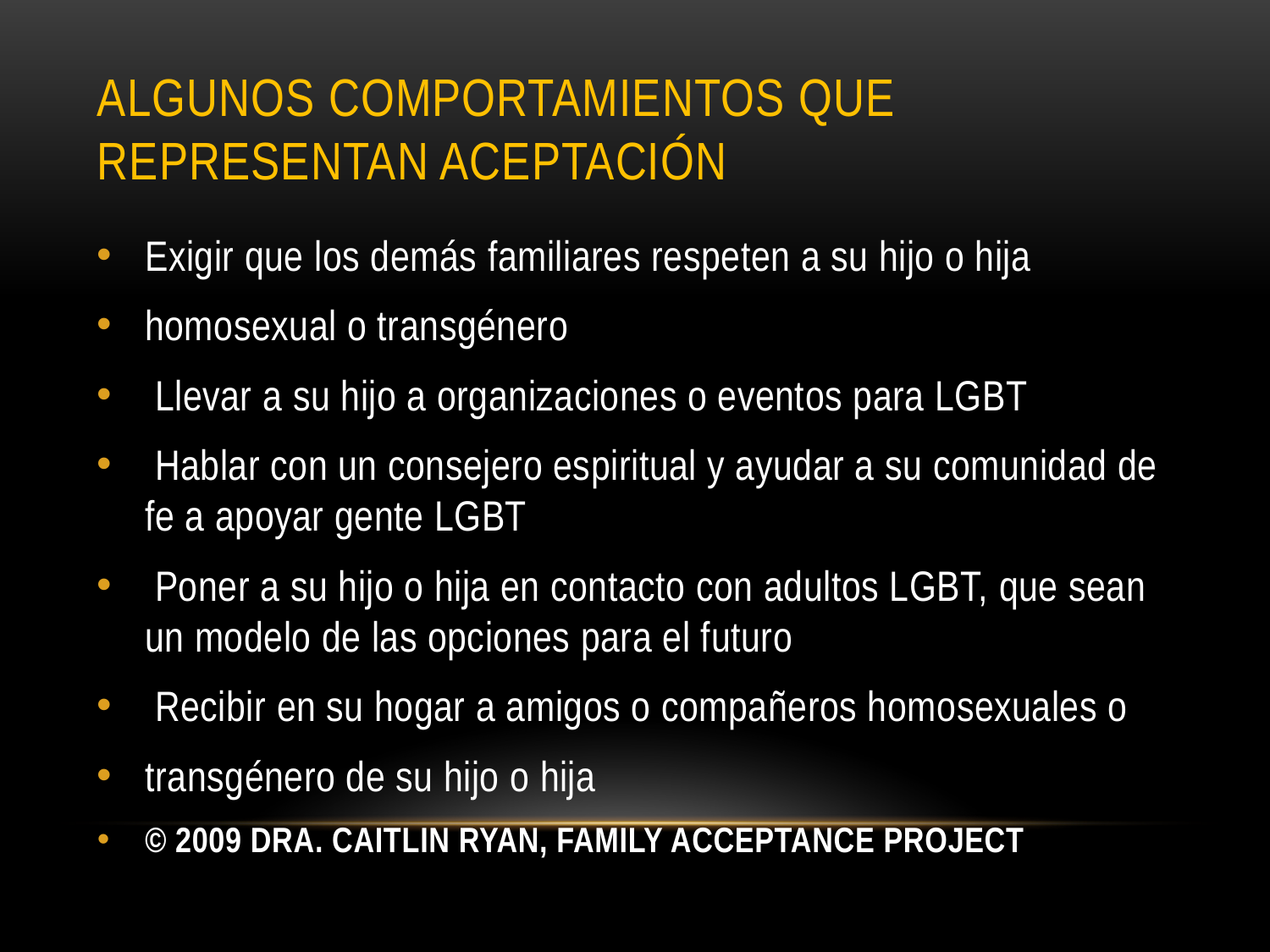

# ALGUNOS COMPORTAMIENTOS QUE REPRESENTAN ACEPTACIÓN
Exigir que los demás familiares respeten a su hijo o hija
homosexual o transgénero
 Llevar a su hijo a organizaciones o eventos para LGBT
 Hablar con un consejero espiritual y ayudar a su comunidad de fe a apoyar gente LGBT
 Poner a su hijo o hija en contacto con adultos LGBT, que sean un modelo de las opciones para el futuro
 Recibir en su hogar a amigos o compañeros homosexuales o
transgénero de su hijo o hija
© 2009 DRA. CAITLIN RYAN, FAMILY ACCEPTANCE PROJECT